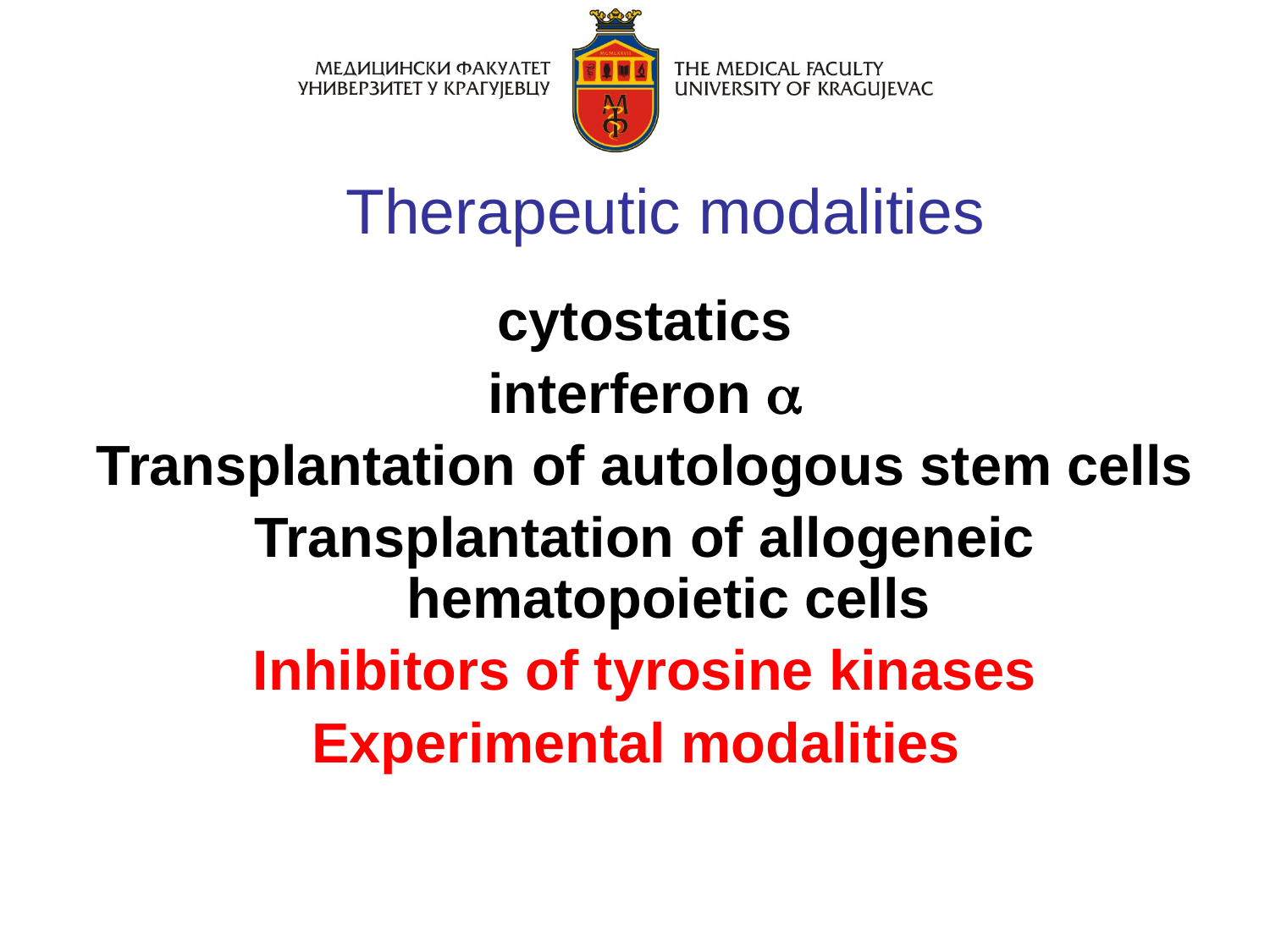

# Therapeutic modalities
cytostatics
interferon α
Transplantation of autologous stem cells
Transplantation of allogeneic hematopoietic cells
Inhibitors of tyrosine kinases
Experimental modalities